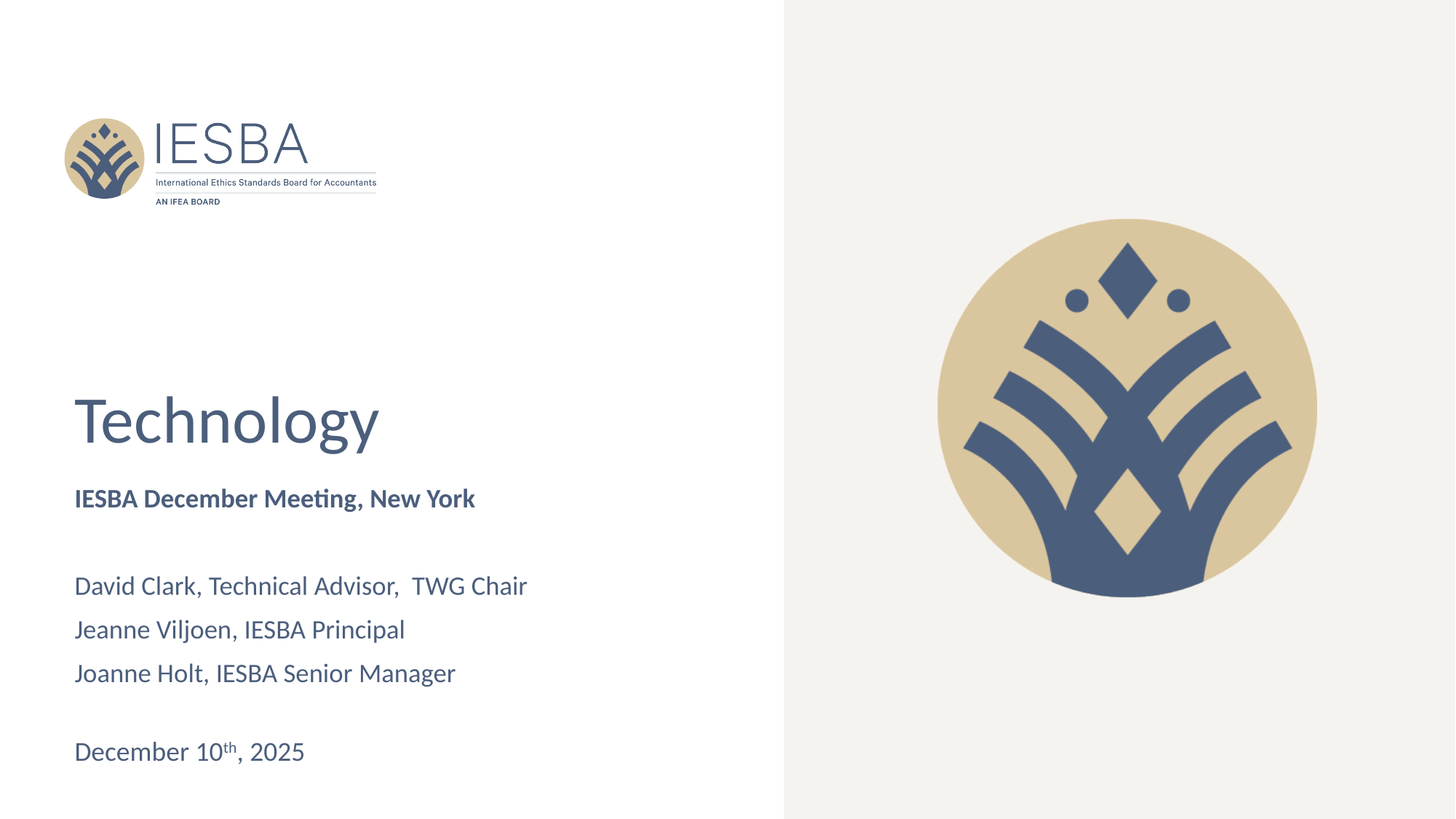

# Technology
IESBA December Meeting, New York

David Clark, Technical Advisor,  TWG Chair
Jeanne Viljoen, IESBA Principal
Joanne Holt, IESBA Senior Manager

December 10th, 2025